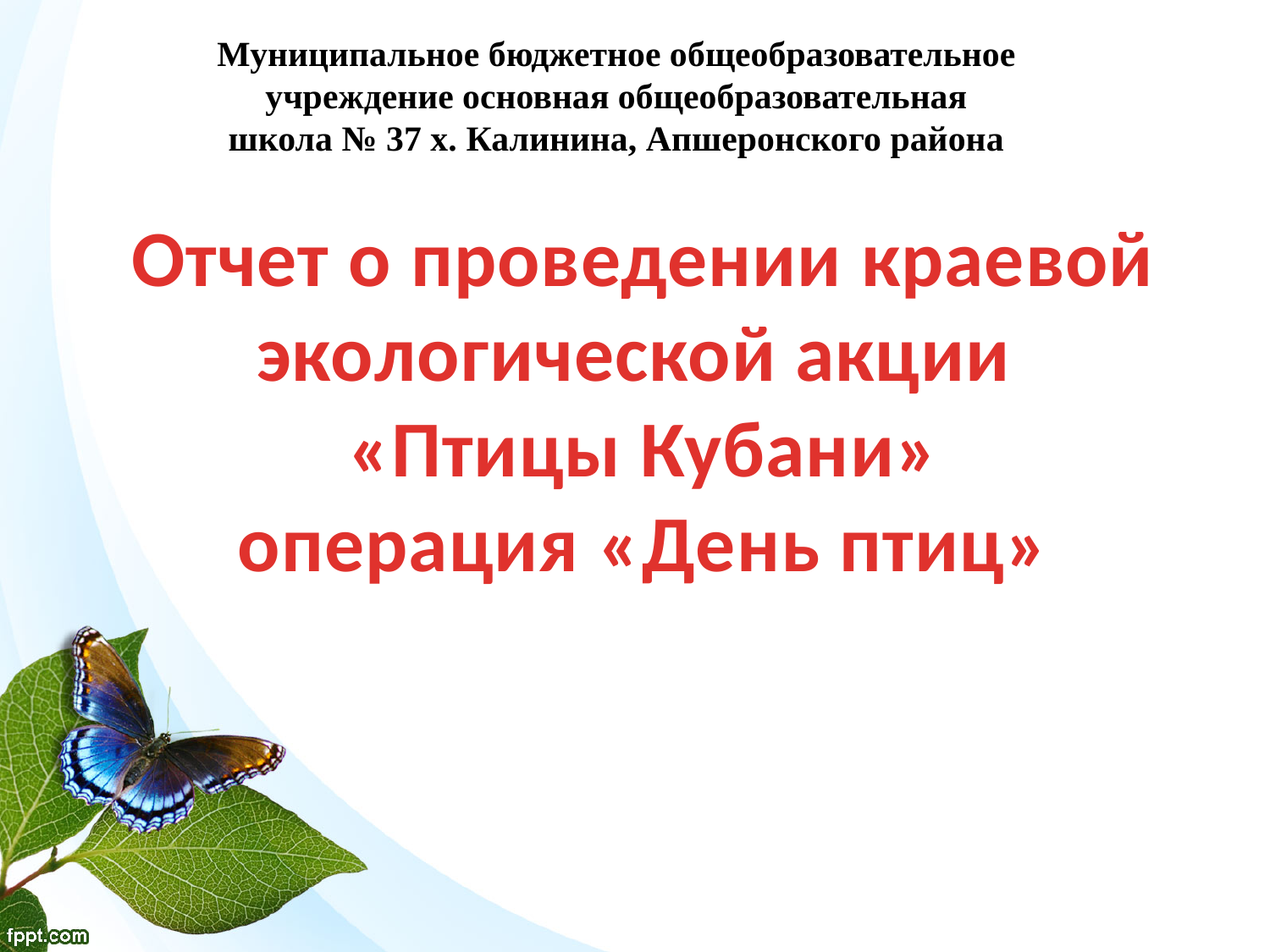

# Муниципальное бюджетное общеобразовательное учреждение основная общеобразовательная школа № 37 х. Калинина, Апшеронского района
Отчет о проведении краевой экологической акции
«Птицы Кубани»
операция «День птиц»